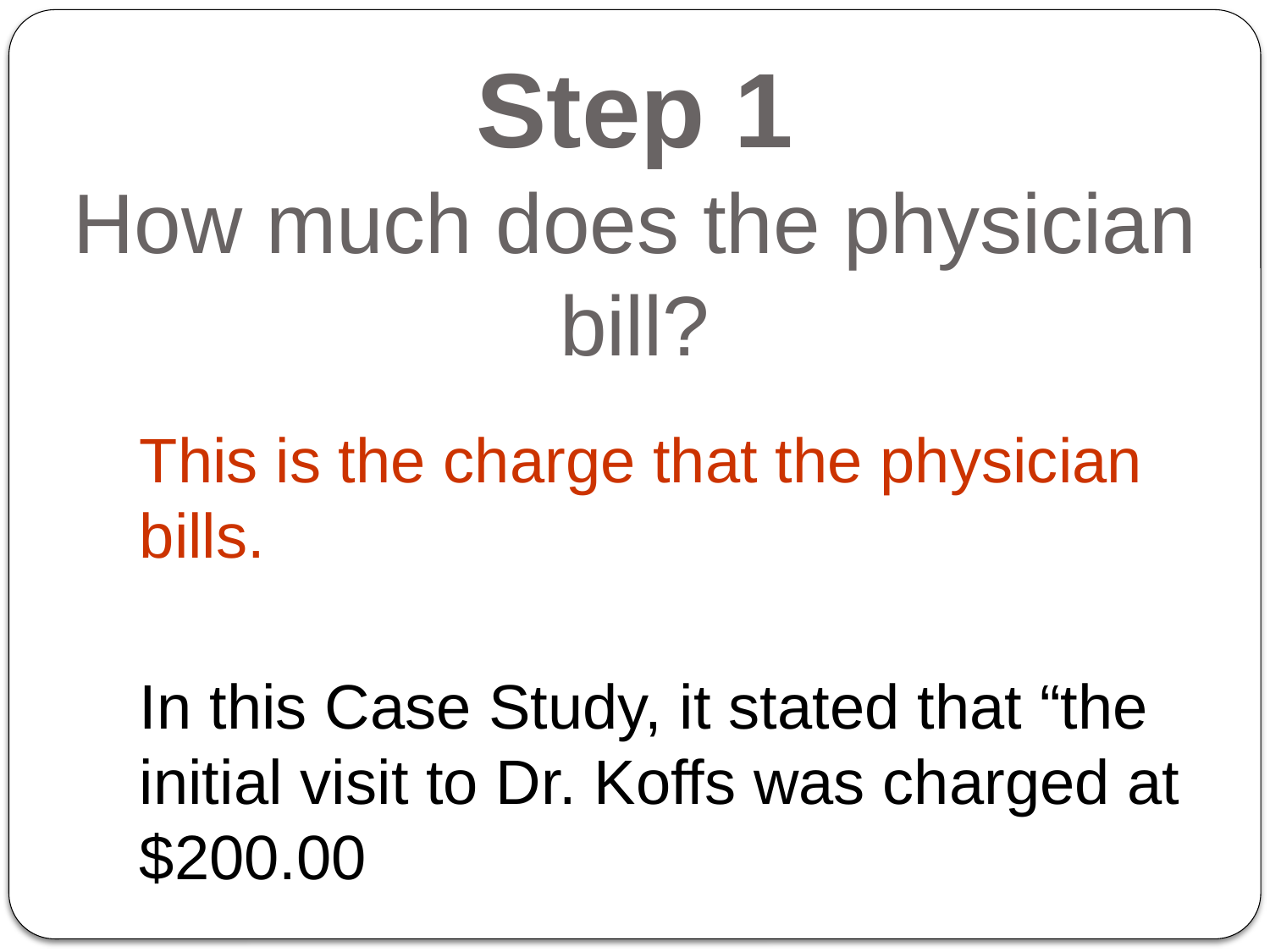

# Step 1 How much does the physician bill?

This is the charge that the physician bills.

In this Case Study, it stated that “the initial visit to Dr. Koffs was charged at $200.00